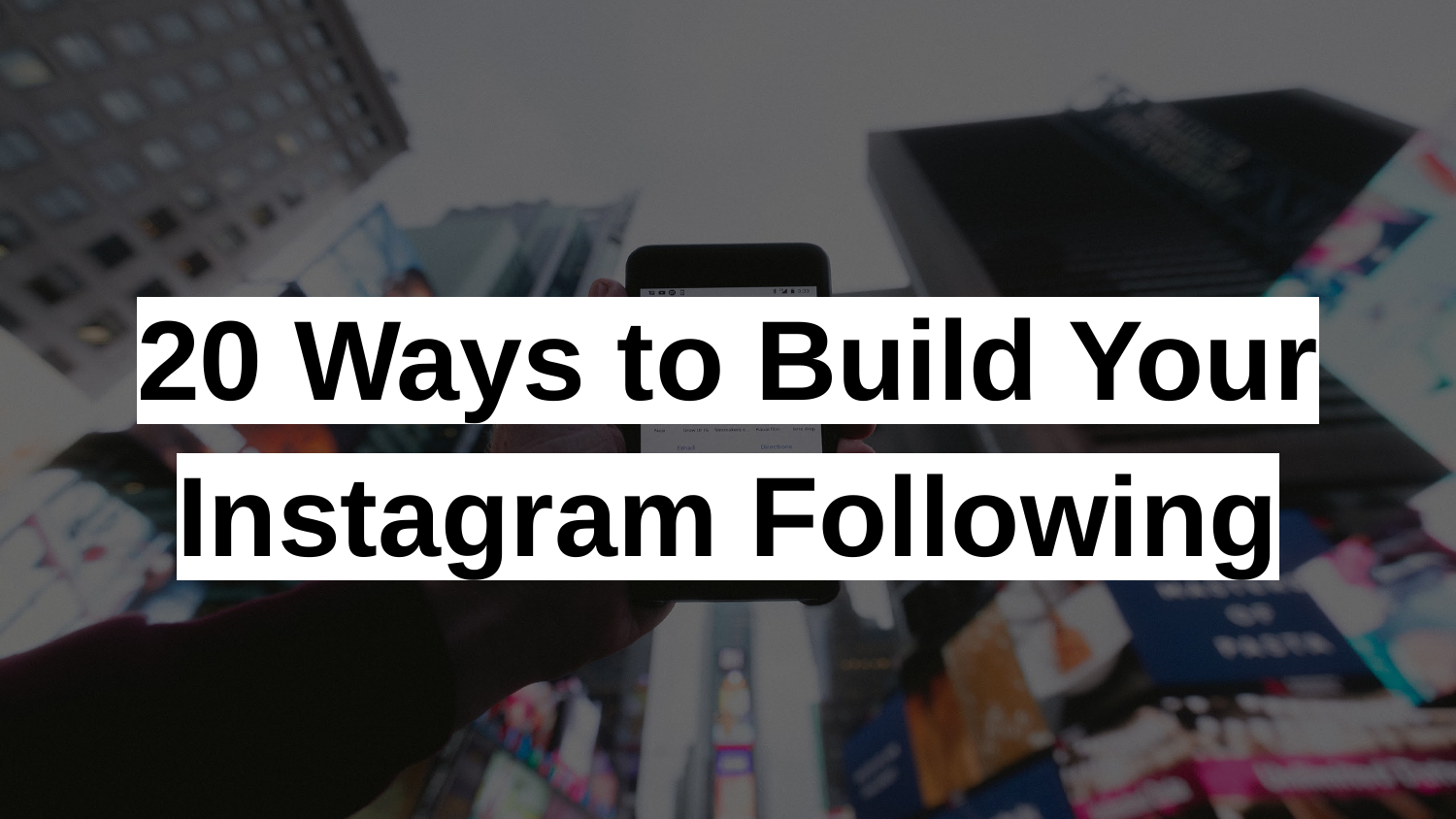

20 Ways to Build Your Instagram Following